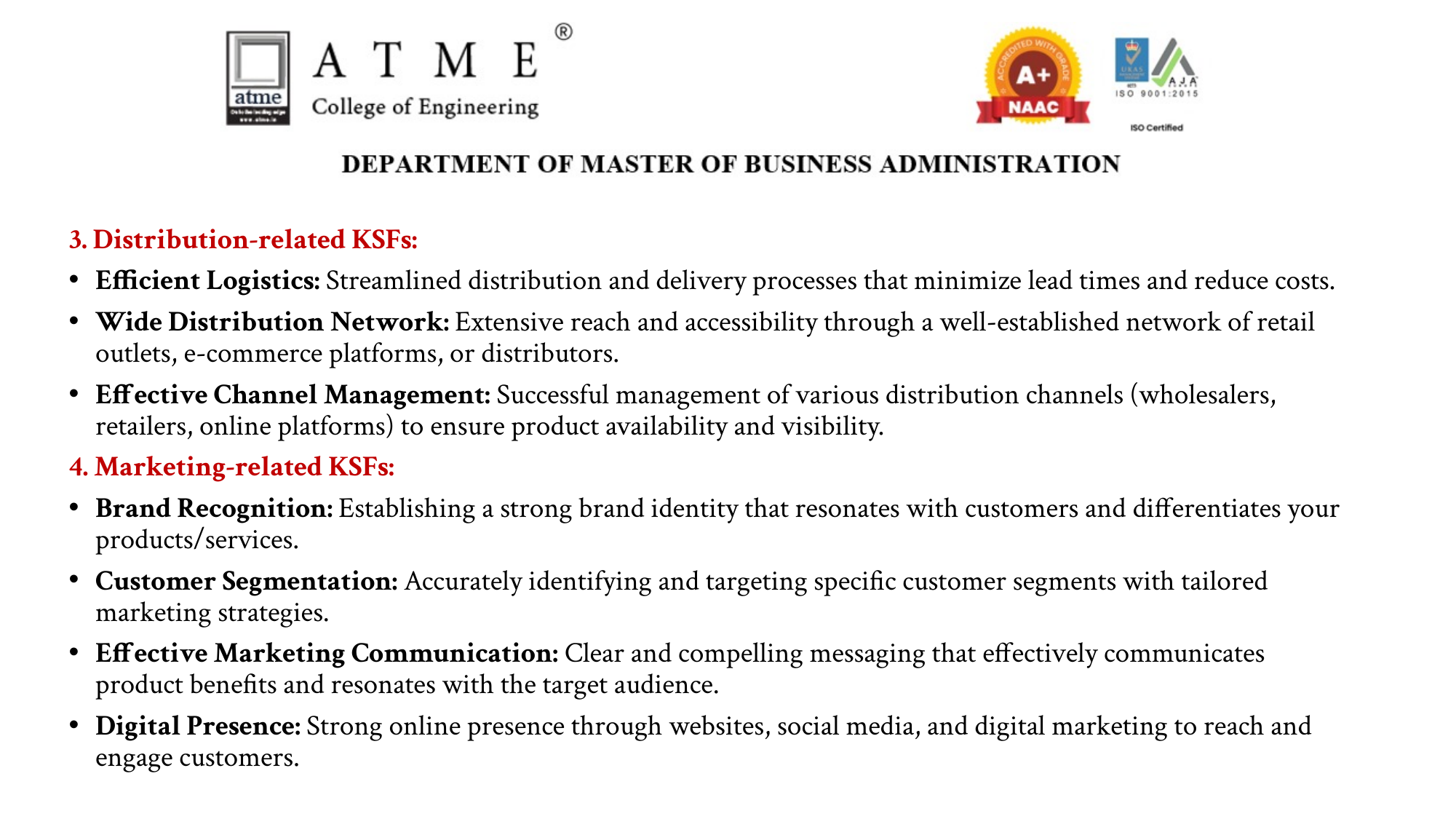

3. Distribution-related KSFs:
Efficient Logistics: Streamlined distribution and delivery processes that minimize lead times and reduce costs.
Wide Distribution Network: Extensive reach and accessibility through a well-established network of retail outlets, e-commerce platforms, or distributors.
Effective Channel Management: Successful management of various distribution channels (wholesalers, retailers, online platforms) to ensure product availability and visibility.
4. Marketing-related KSFs:
Brand Recognition: Establishing a strong brand identity that resonates with customers and differentiates your products/services.
Customer Segmentation: Accurately identifying and targeting specific customer segments with tailored marketing strategies.
Effective Marketing Communication: Clear and compelling messaging that effectively communicates product benefits and resonates with the target audience.
Digital Presence: Strong online presence through websites, social media, and digital marketing to reach and engage customers.